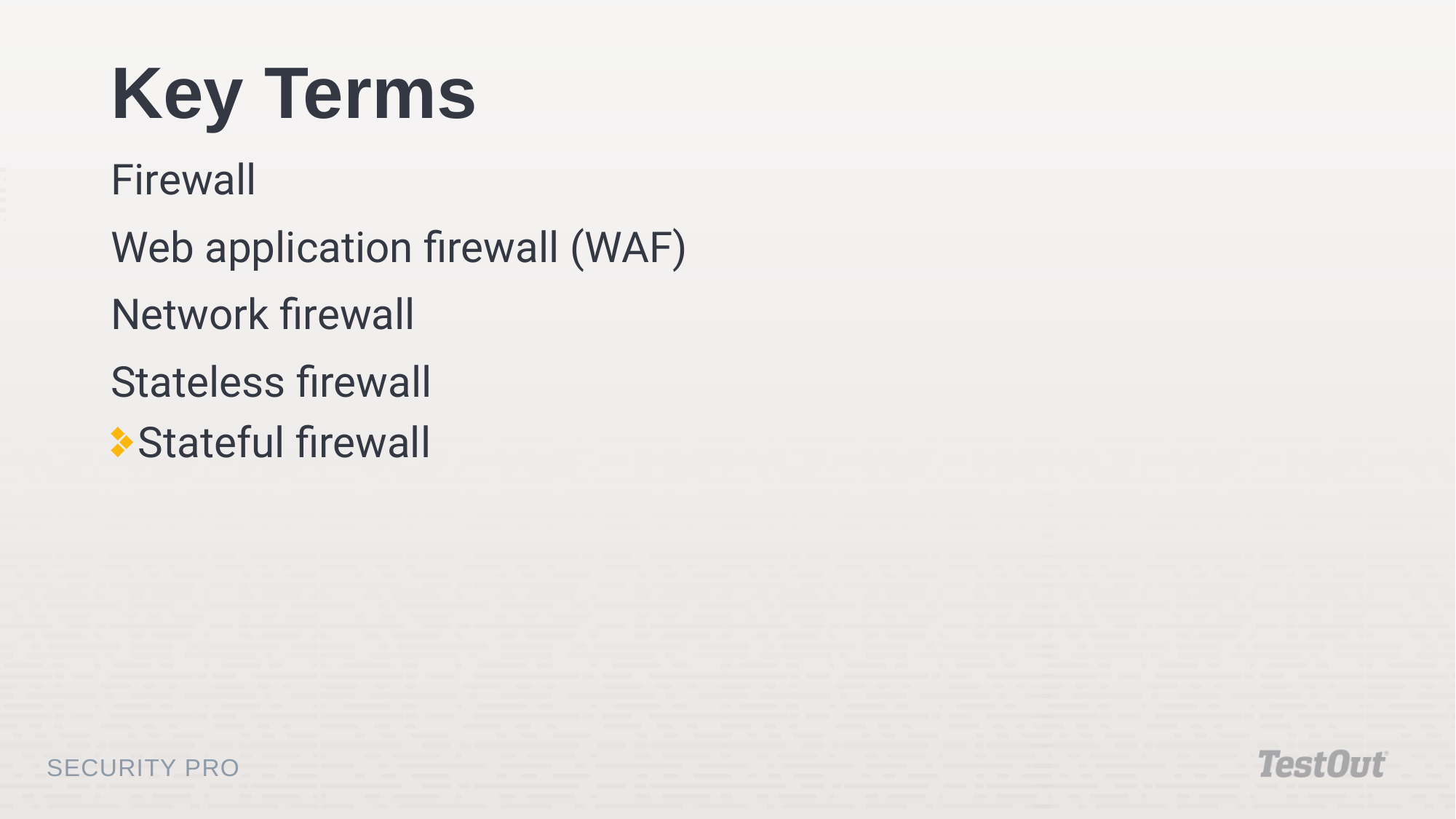

# Key Terms
Firewall
Web application firewall (WAF)
Network firewall
Stateless firewall
Stateful firewall
Security Pro